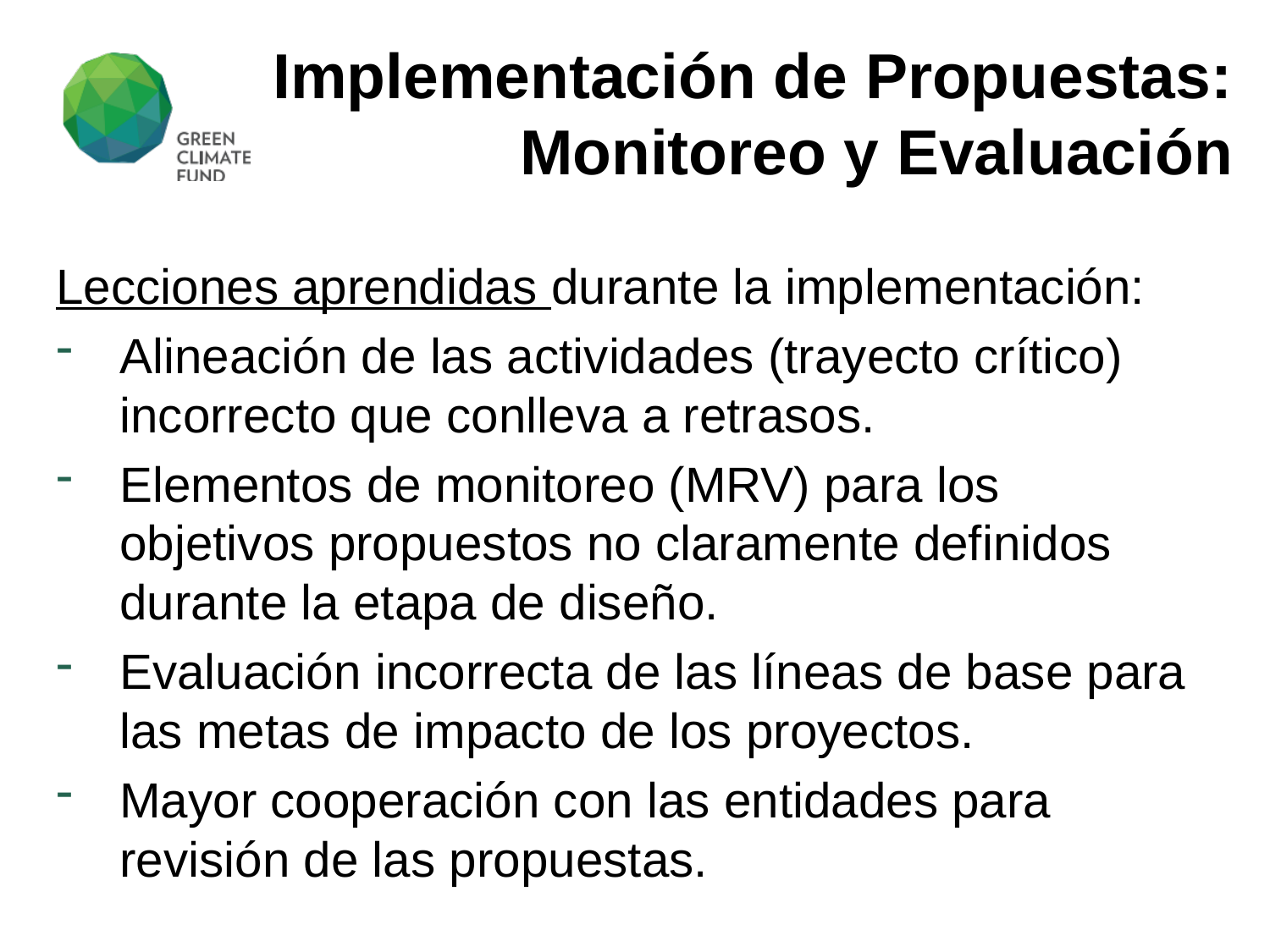

# Implementación de Propuestas: Monitoreo y Evaluación
Lecciones aprendidas durante la implementación:
Alineación de las actividades (trayecto crítico) incorrecto que conlleva a retrasos.
Elementos de monitoreo (MRV) para los objetivos propuestos no claramente definidos durante la etapa de diseño.
Evaluación incorrecta de las líneas de base para las metas de impacto de los proyectos.
Mayor cooperación con las entidades para revisión de las propuestas.